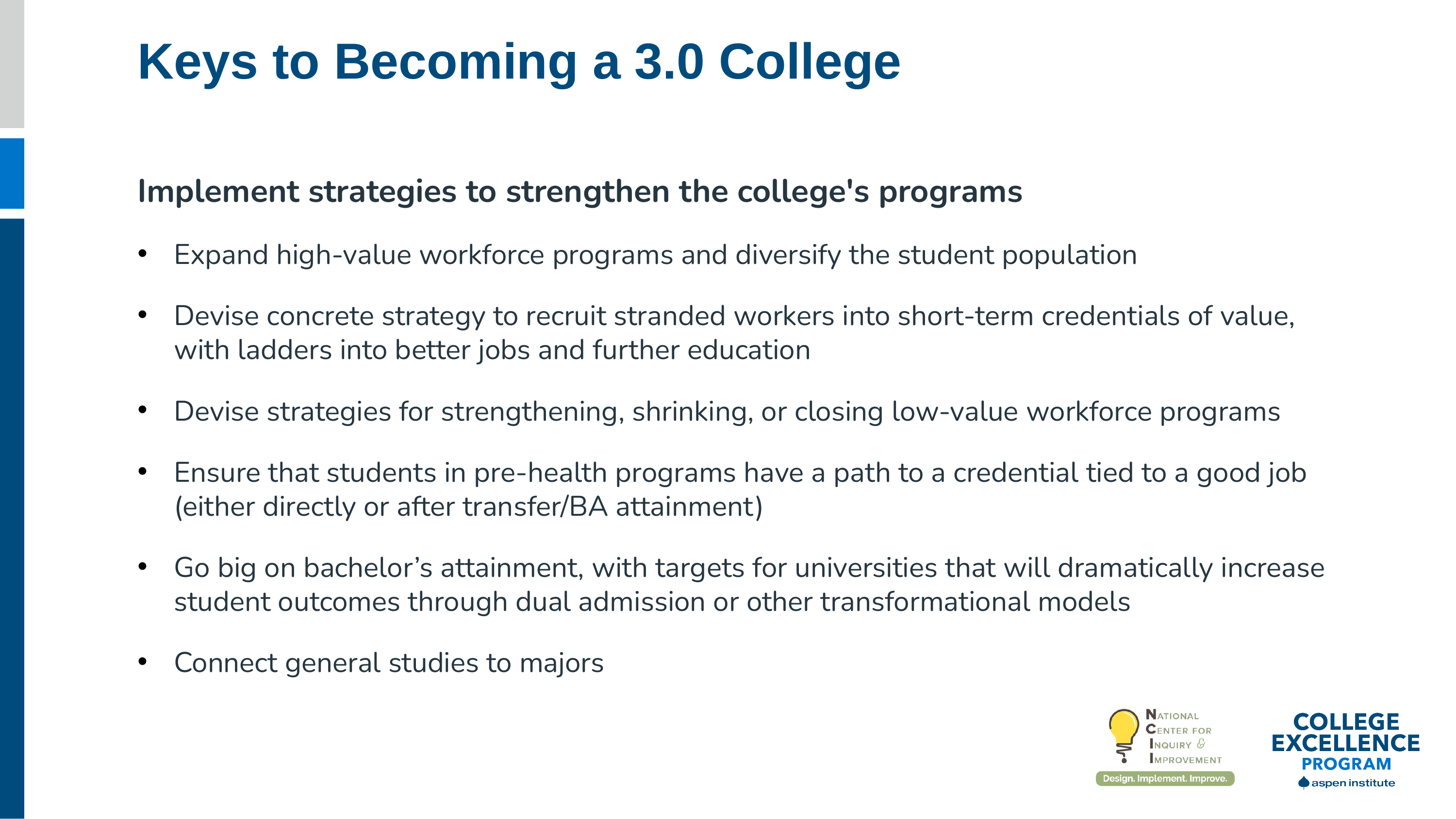

Keys to Becoming a 3.0 College
Implement strategies to strengthen the college's programs
Expand high-value workforce programs and diversify the student population
Devise concrete strategy to recruit stranded workers into short-term credentials of value, with ladders into better jobs and further education
Devise strategies for strengthening, shrinking, or closing low-value workforce programs
Ensure that students in pre-health programs have a path to a credential tied to a good job (either directly or after transfer/BA attainment)
Go big on bachelor’s attainment, with targets for universities that will dramatically increase student outcomes through dual admission or other transformational models
Connect general studies to majors